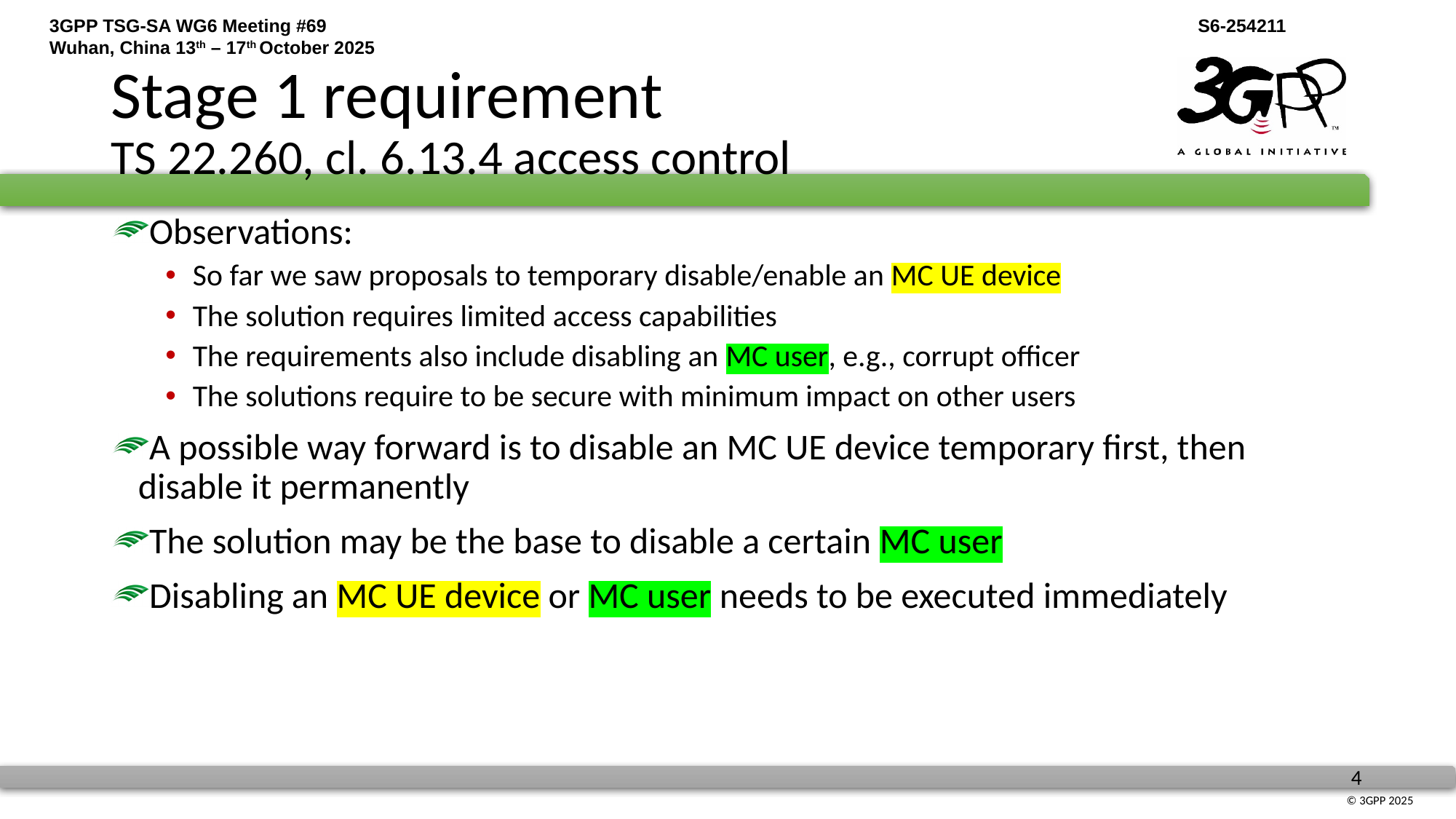

Stage 1 requirement
TS 22.260, cl. 6.13.4 access control
Observations:
So far we saw proposals to temporary disable/enable an MC UE device
The solution requires limited access capabilities
The requirements also include disabling an MC user, e.g., corrupt officer
The solutions require to be secure with minimum impact on other users
A possible way forward is to disable an MC UE device temporary first, then disable it permanently
The solution may be the base to disable a certain MC user
Disabling an MC UE device or MC user needs to be executed immediately